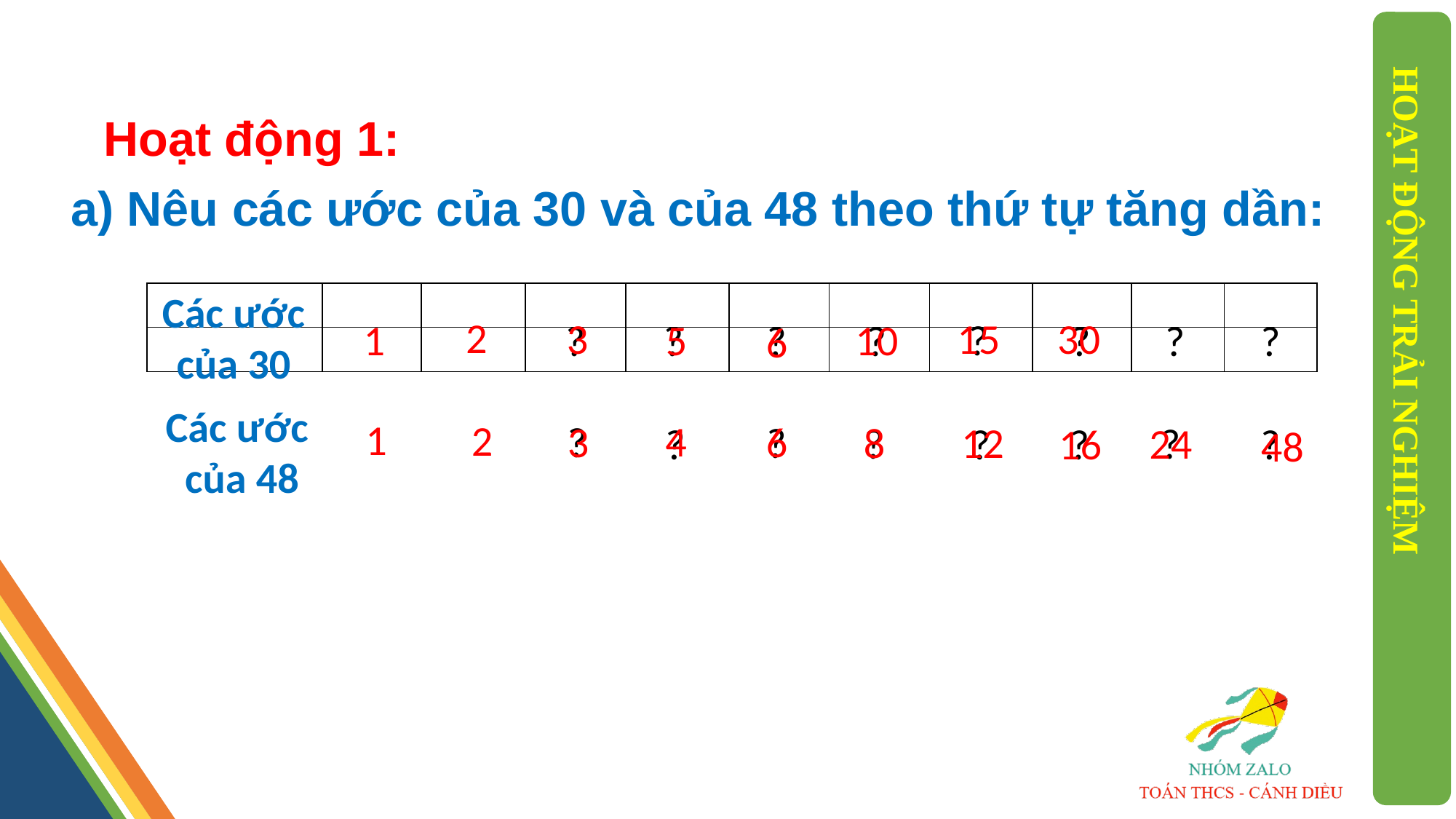

Hoạt động 1:
 a) Nêu các ước của 30 và của 48 theo thứ tự tăng dần:
Các ước
của 30

|  |  |  |  |  |  |  |  |  |  |  |
| --- | --- | --- | --- | --- | --- | --- | --- | --- | --- | --- |
|  |  |  |  |  |  |  |  |  |  |  |
2
3
15
30
5
10
1
?
?
?
?
?
?
?
?
6

HOẠT ĐỘNG TRẢI NGHIỆM
Các ước
 của 48

1
2
4
6
3
?
?
8
12
?
24
?
?
?
?
?
16
48